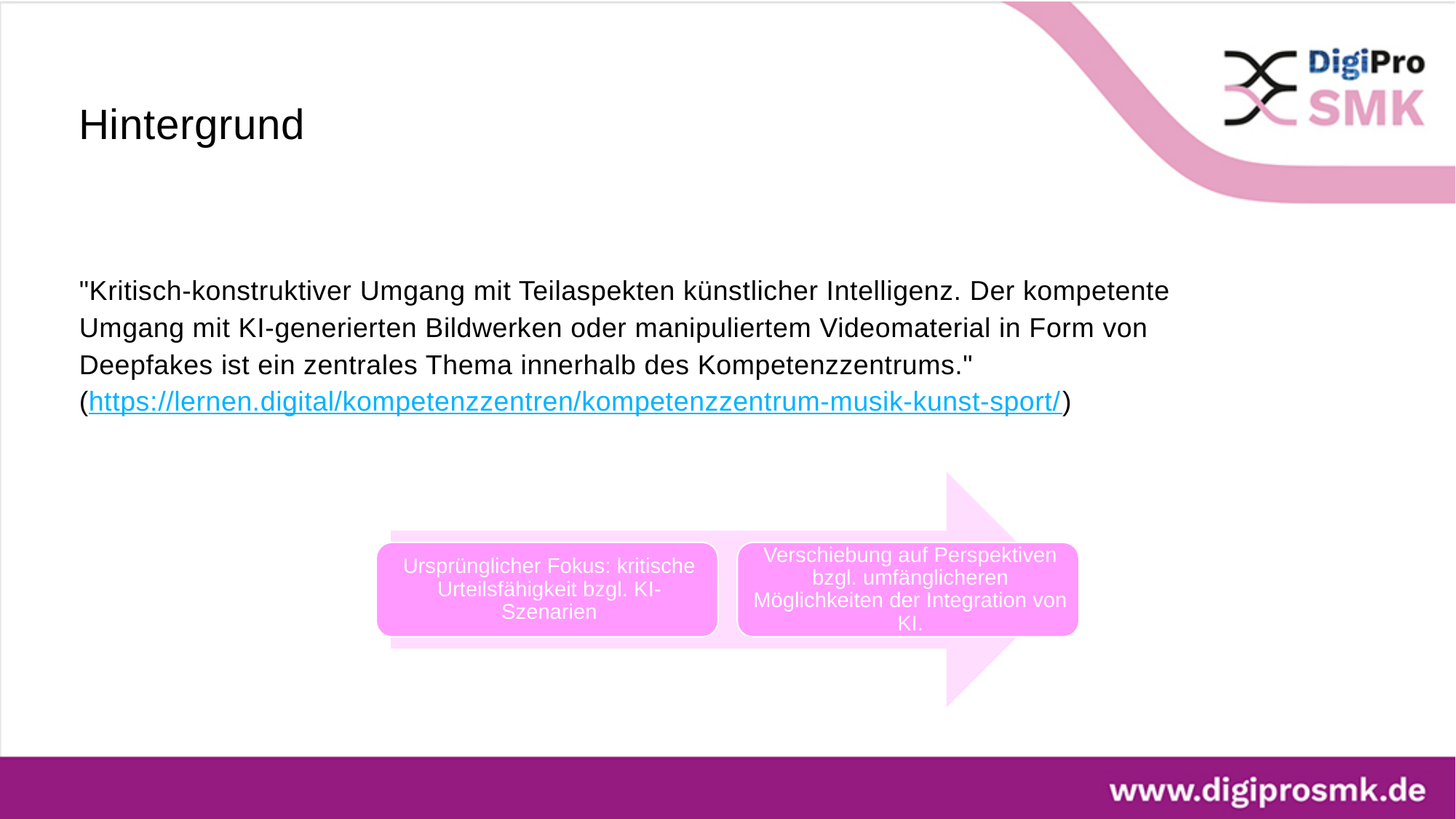

# Hintergrund
"Kritisch-konstruktiver Umgang mit Teilaspekten künstlicher Intelligenz. Der kompetente Umgang mit KI-generierten Bildwerken oder manipuliertem Videomaterial in Form von Deepfakes ist ein zentrales Thema innerhalb des Kompetenzzentrums."
(https://lernen.digital/kompetenzzentren/kompetenzzentrum-musik-kunst-sport/)

Ursprünglicher Fokus: kritische Urteilsfähigkeit bzgl. KI-Szenarien
Verschiebung auf Perspektiven bzgl. umfänglicheren Möglichkeiten der Integration von KI.